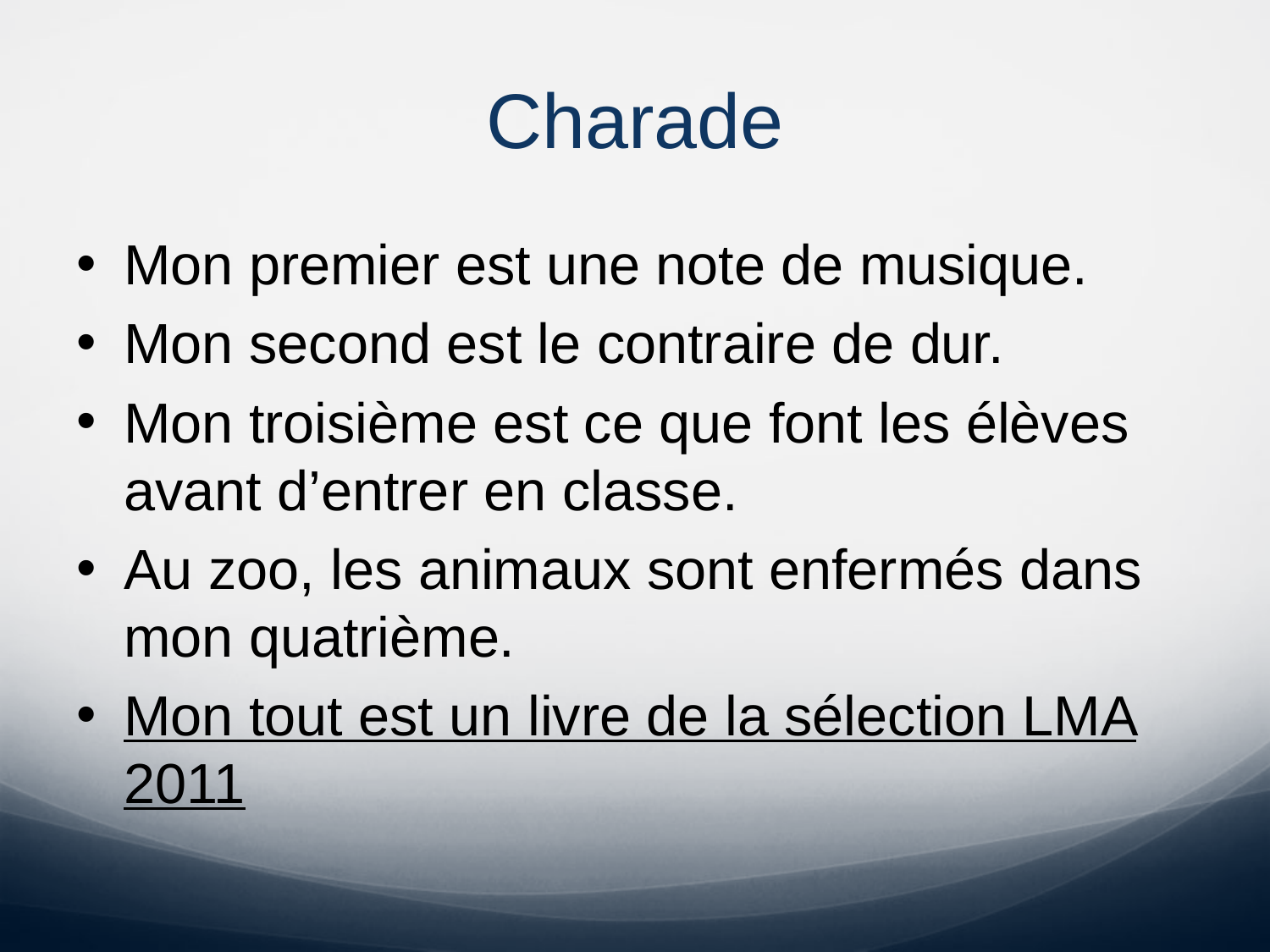

# Charade
Mon premier est une note de musique.
Mon second est le contraire de dur.
Mon troisième est ce que font les élèves avant d’entrer en classe.
Au zoo, les animaux sont enfermés dans mon quatrième.
Mon tout est un livre de la sélection LMA 2011